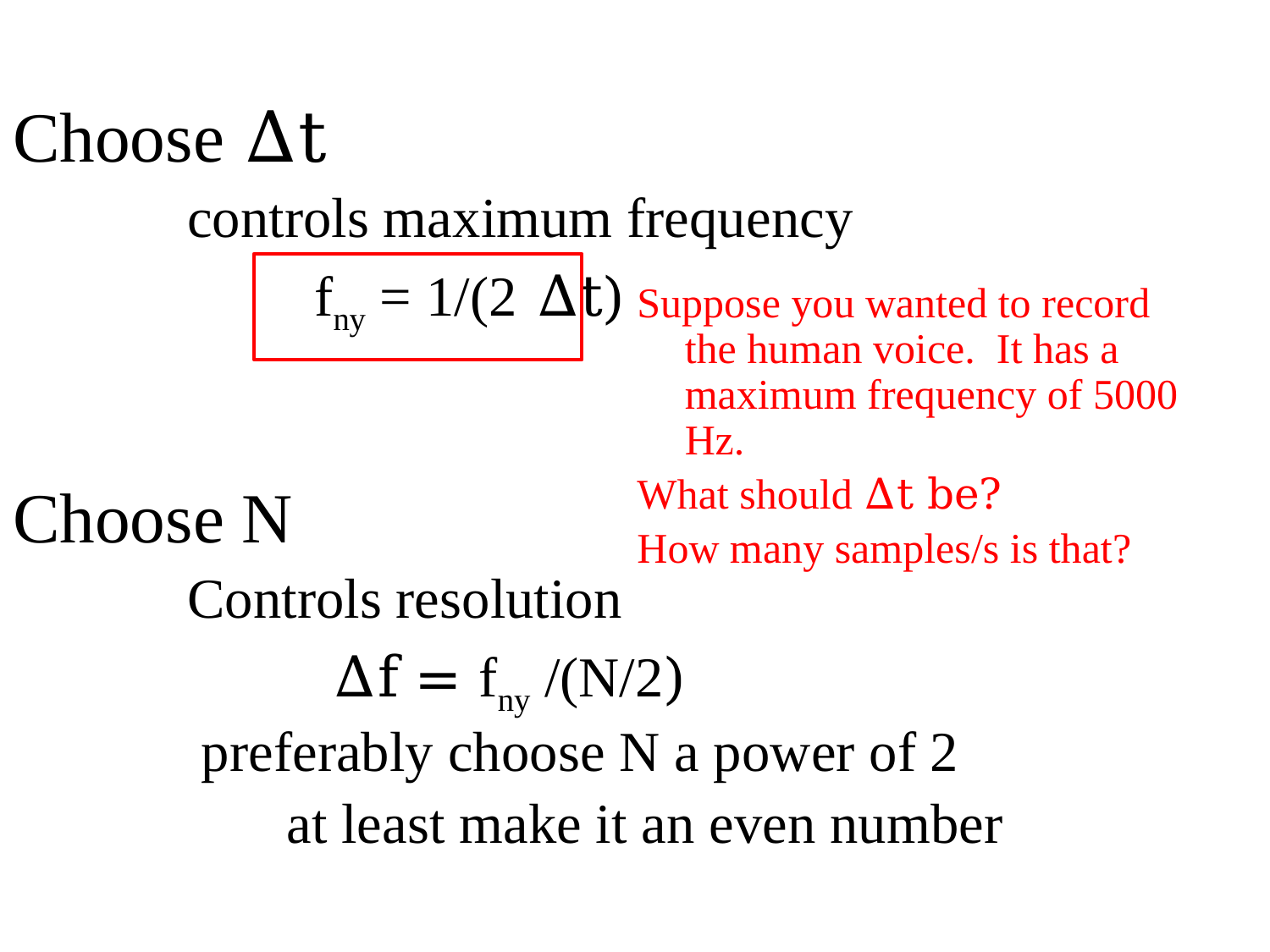

Choose Δt
		controls maximum frequency
			fny = 1/(2 Δt)

Suppose you wanted to record the human voice.  It has a maximum frequency of 5000 Hz.
What should Δt be?
How many samples/s is that?
Choose N
		Controls resolution
			 Δf = fny /(N/2)
		 preferably choose N a power of 2
		       at least make it an even number